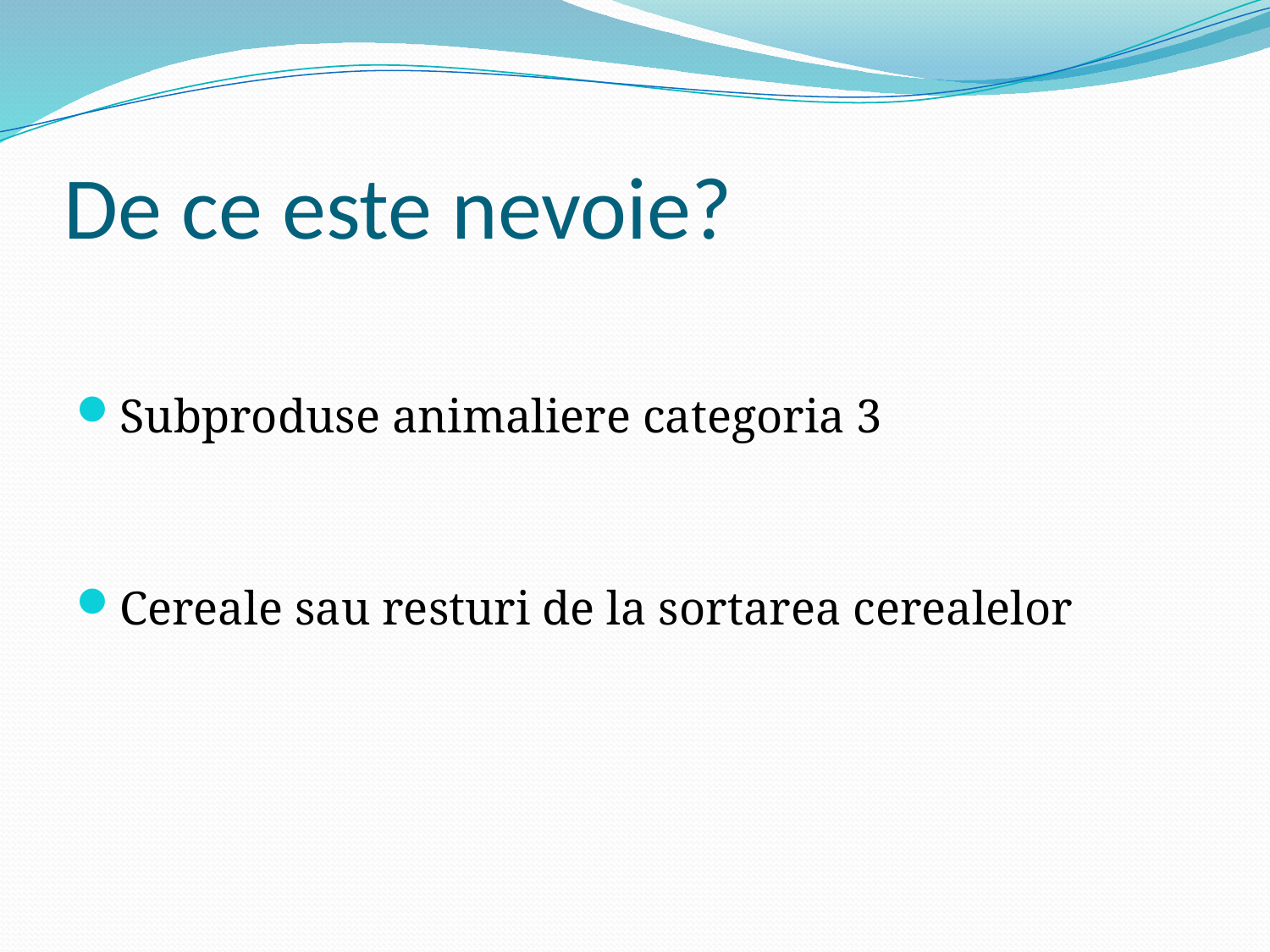

# De ce este nevoie?
Subproduse animaliere categoria 3

Cereale sau resturi de la sortarea cerealelor